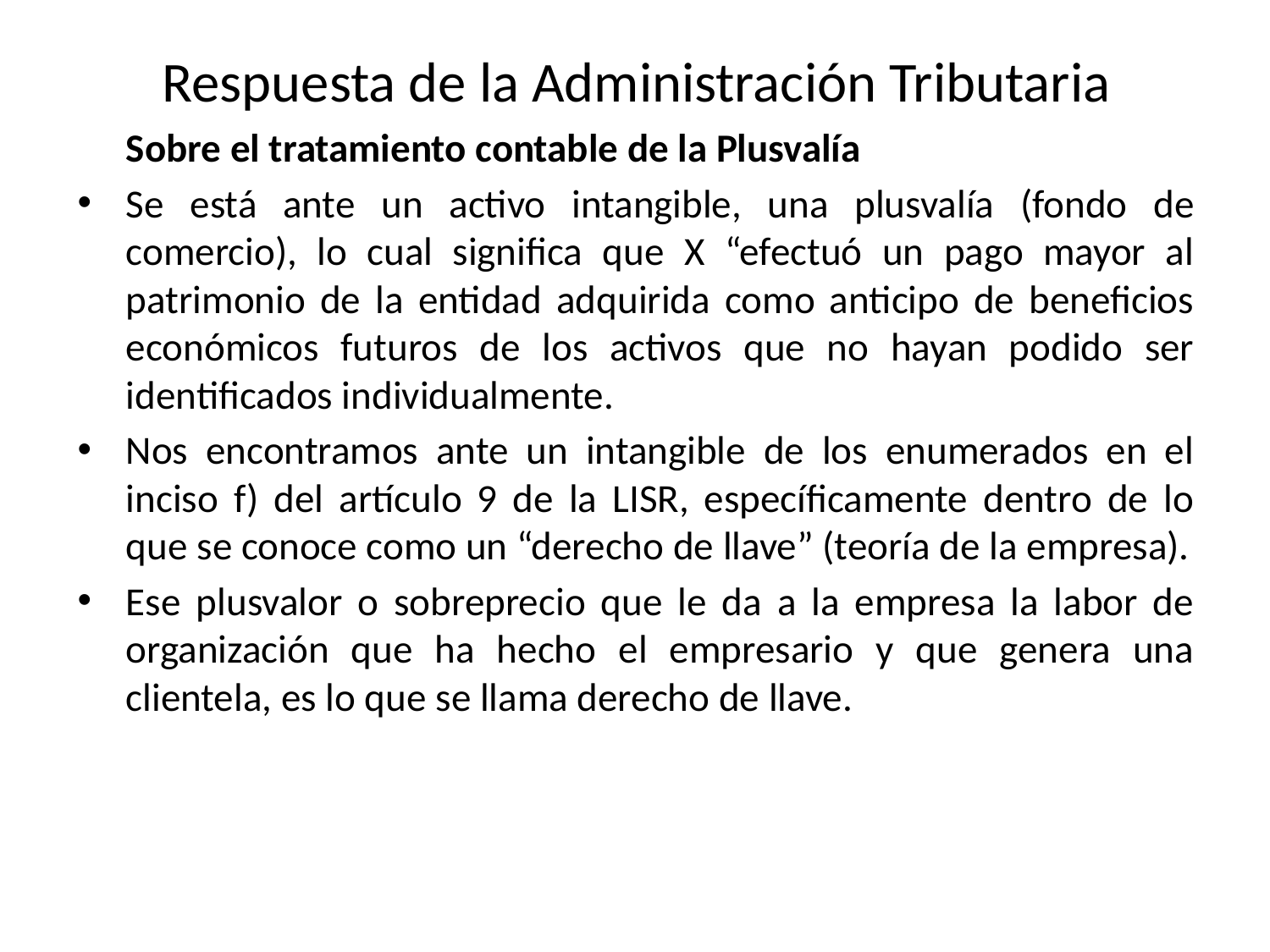

# Respuesta de la Administración Tributaria
	Sobre el tratamiento contable de la Plusvalía
Se está ante un activo intangible, una plusvalía (fondo de comercio), lo cual significa que X “efectuó un pago mayor al patrimonio de la entidad adquirida como anticipo de beneficios económicos futuros de los activos que no hayan podido ser identificados individualmente.
Nos encontramos ante un intangible de los enumerados en el inciso f) del artículo 9 de la LISR, específicamente dentro de lo que se conoce como un “derecho de llave” (teoría de la empresa).
Ese plusvalor o sobreprecio que le da a la empresa la labor de organización que ha hecho el empresario y que genera una clientela, es lo que se llama derecho de llave.